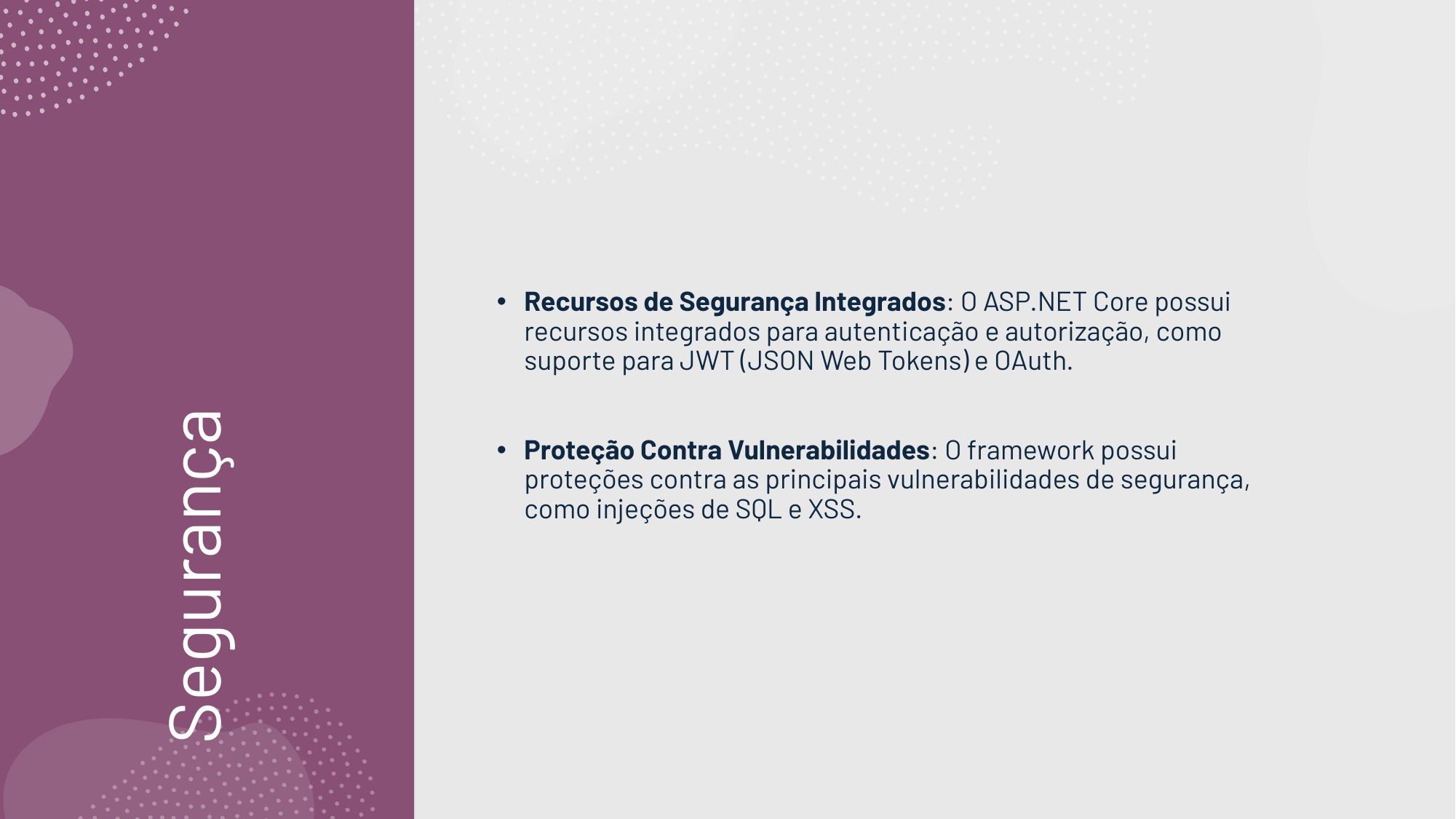

Recursos de Segurança Integrados: O ASP.NET Core possui recursos integrados para autenticação e autorização, como suporte para JWT (JSON Web Tokens) e OAuth.

Proteção Contra Vulnerabilidades: O framework possui proteções contra as principais vulnerabilidades de segurança, como injeções de SQL e XSS.
# Segurança